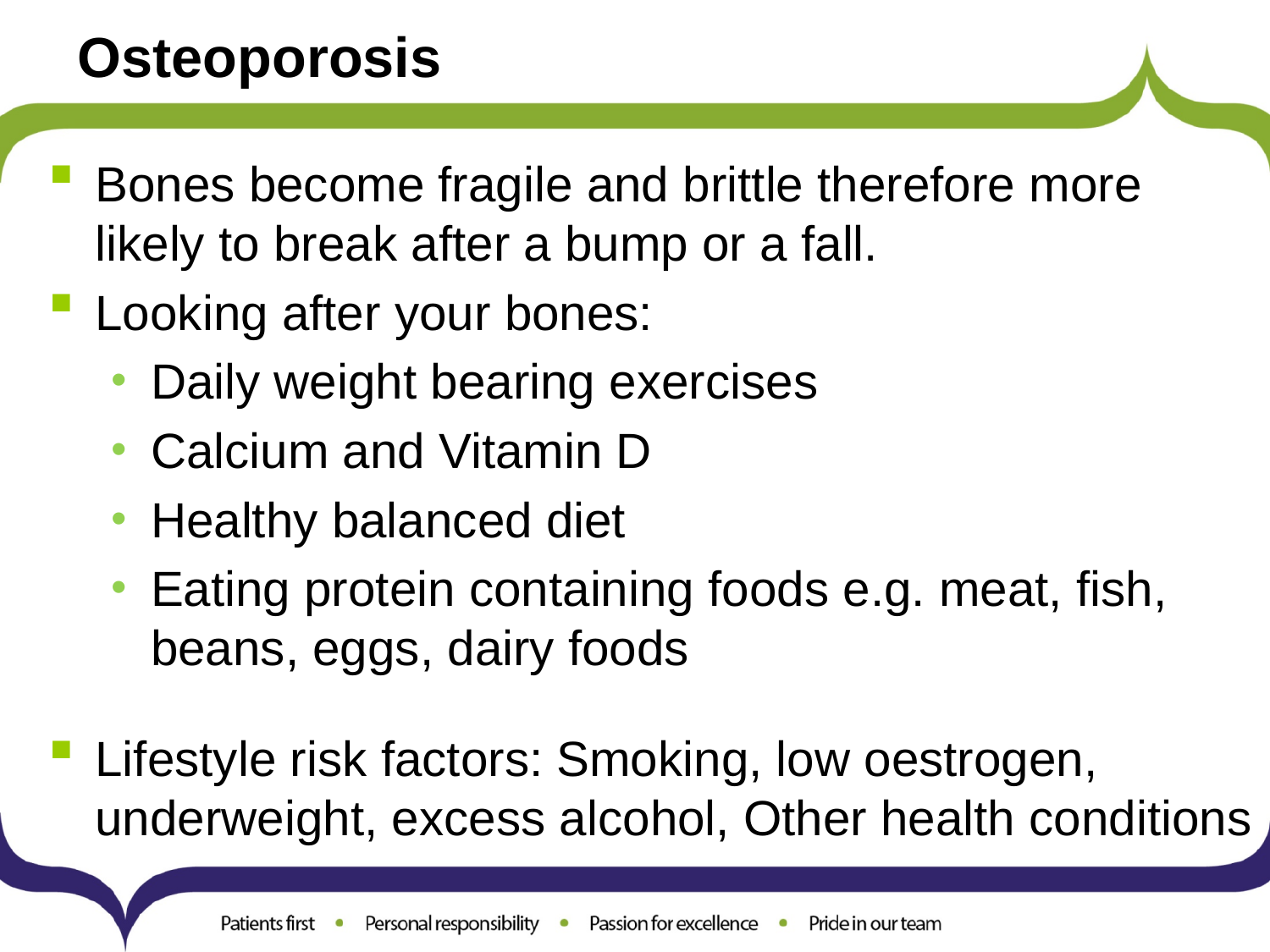

# Osteoporosis
Bones become fragile and brittle therefore more likely to break after a bump or a fall.
Looking after your bones:
Daily weight bearing exercises
Calcium and Vitamin D
Healthy balanced diet
Eating protein containing foods e.g. meat, fish, beans, eggs, dairy foods

Lifestyle risk factors: Smoking, low oestrogen, underweight, excess alcohol, Other health conditions